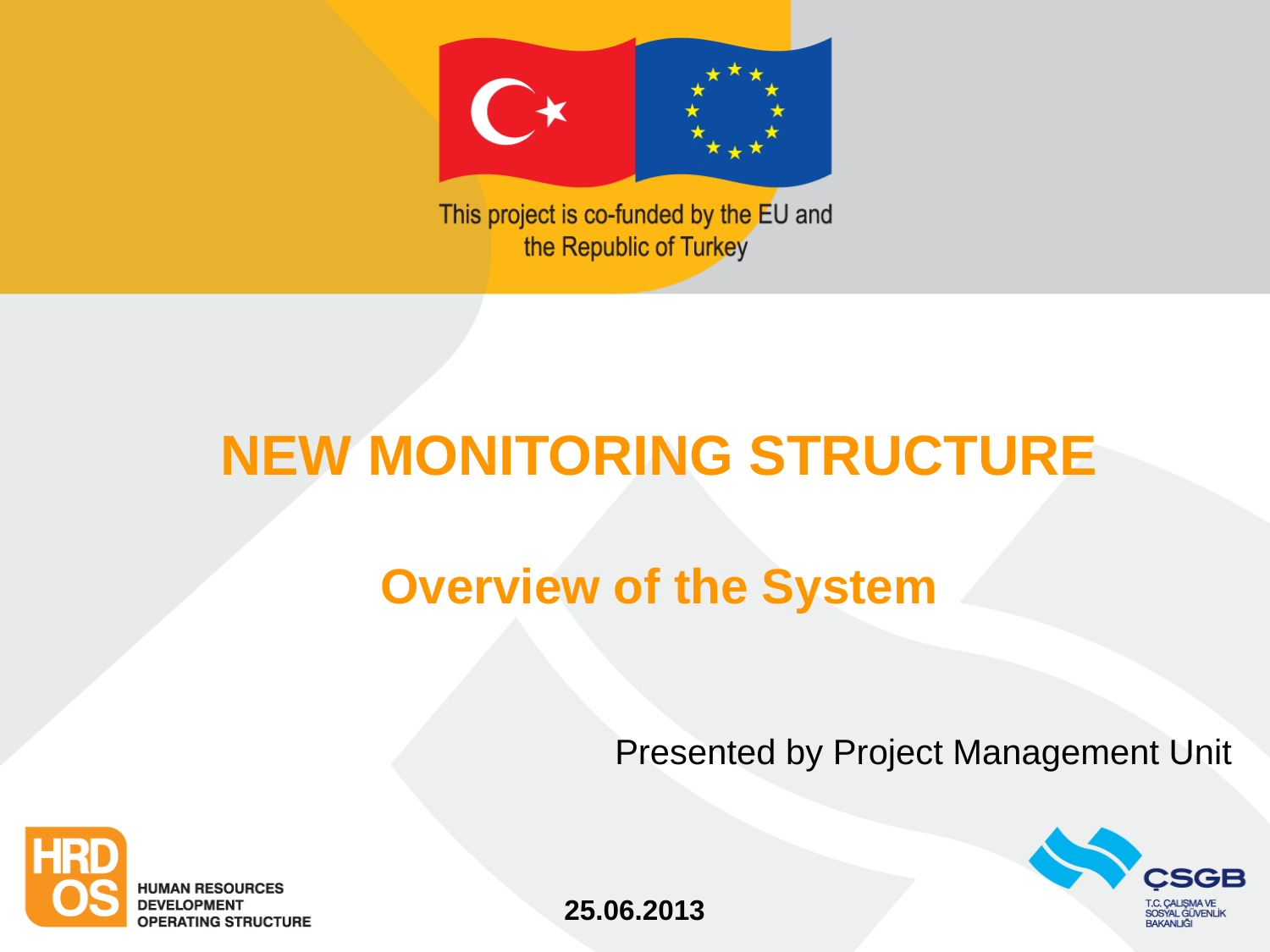

# NEW MONITORING STRUCTURE Overview of the System
Presented by Project Management Unit

25.06.2013